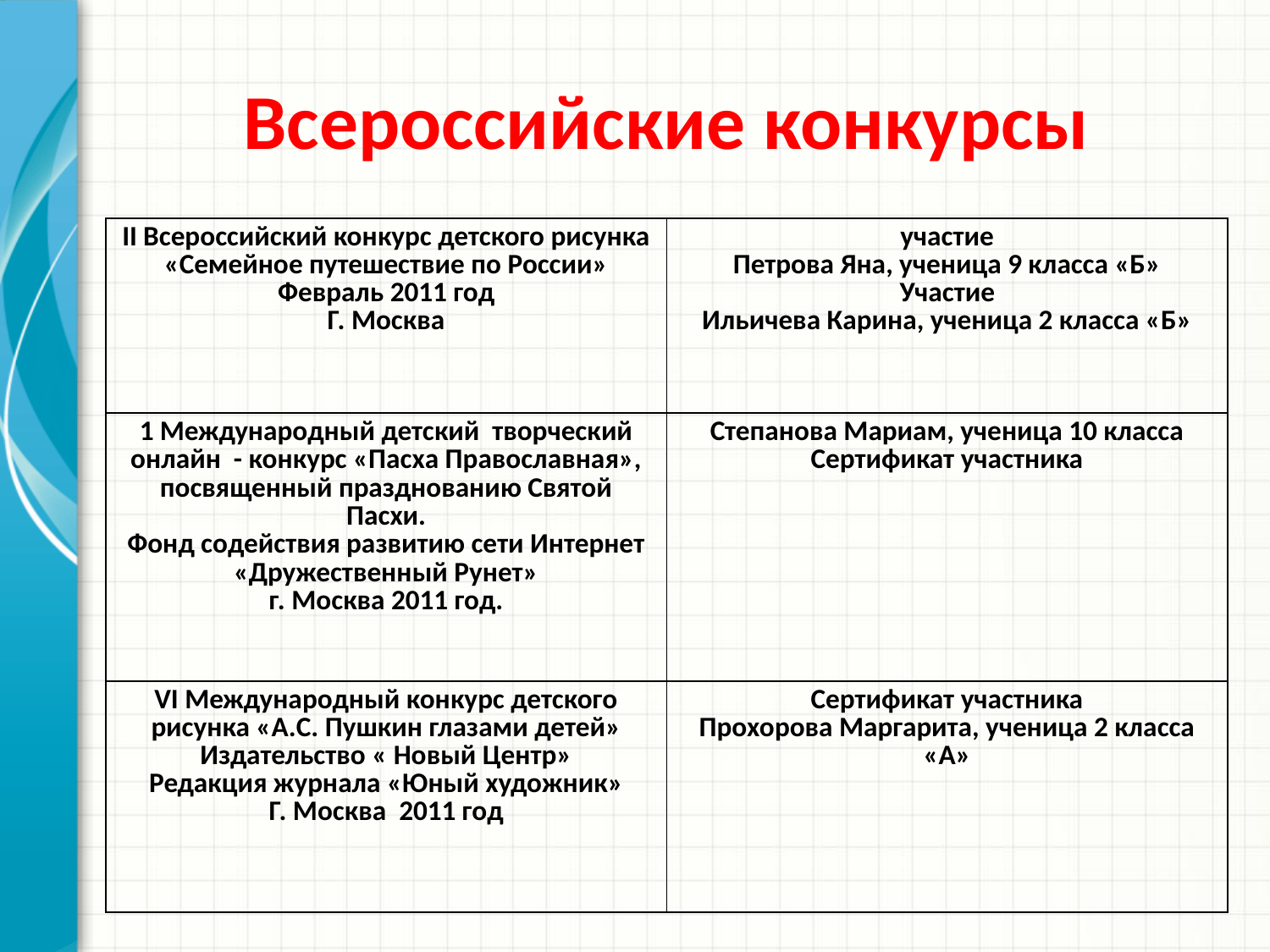

# Всероссийские конкурсы
| II Всероссийский конкурс детского рисунка «Семейное путешествие по России» Февраль 2011 год Г. Москва | участие Петрова Яна, ученица 9 класса «Б» Участие Ильичева Карина, ученица 2 класса «Б» |
| --- | --- |
| 1 Международный детский творческий онлайн - конкурс «Пасха Православная», посвященный празднованию Святой Пасхи. Фонд содействия развитию сети Интернет «Дружественный Рунет» г. Москва 2011 год. | Степанова Мариам, ученица 10 класса Сертификат участника |
| VI Международный конкурс детского рисунка «А.С. Пушкин глазами детей» Издательство « Новый Центр» Редакция журнала «Юный художник» Г. Москва 2011 год | Сертификат участника Прохорова Маргарита, ученица 2 класса «А» |